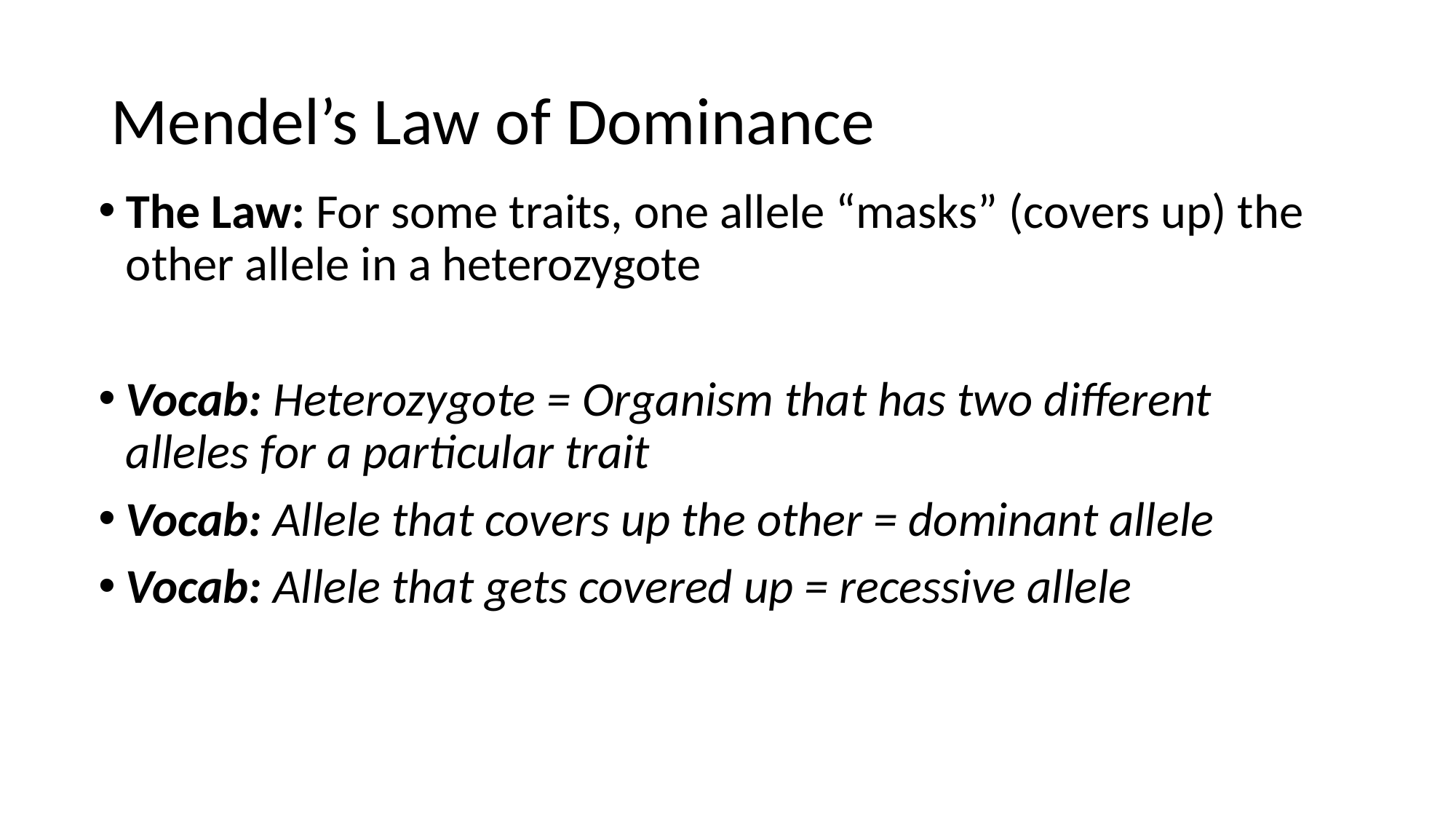

# Mendel’s Law of Dominance
The Law: For some traits, one allele “masks” (covers up) the other allele in a heterozygote

Vocab: Heterozygote = Organism that has two different alleles for a particular trait
Vocab: Allele that covers up the other = dominant allele
Vocab: Allele that gets covered up = recessive allele